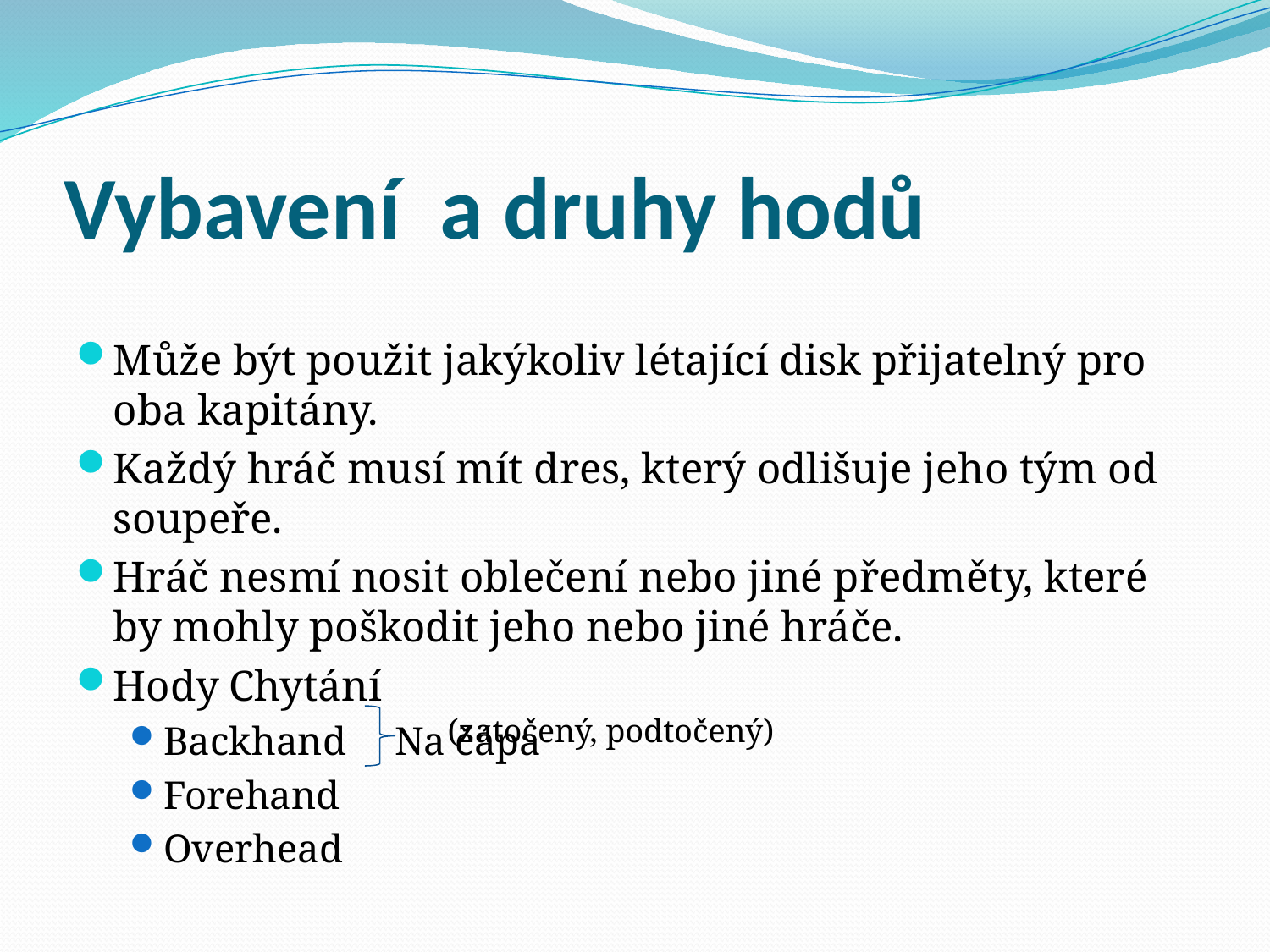

# Vybavení  a druhy hodů

Může být použit jakýkoliv létající disk přijatelný pro oba kapitány.
Každý hráč musí mít dres, který odlišuje jeho tým od soupeře.
Hráč nesmí nosit oblečení nebo jiné předměty, které by mohly poškodit jeho nebo jiné hráče.
Hody						Chytání
Backhand					Na čápa
Forehand
Overhead
(zatočený, podtočený)